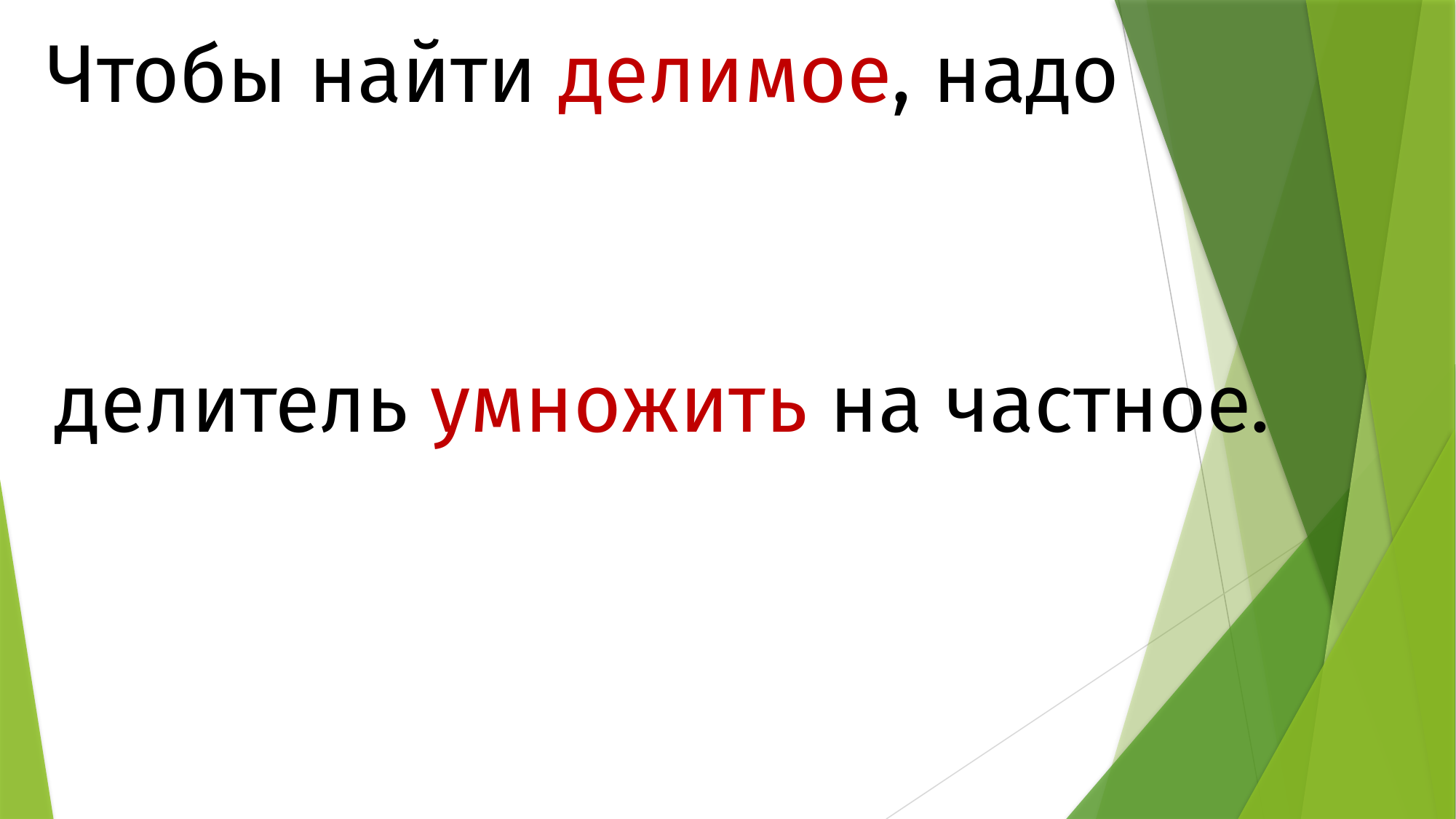

Чтобы найти делимое, надо
делитель умножить на частное.